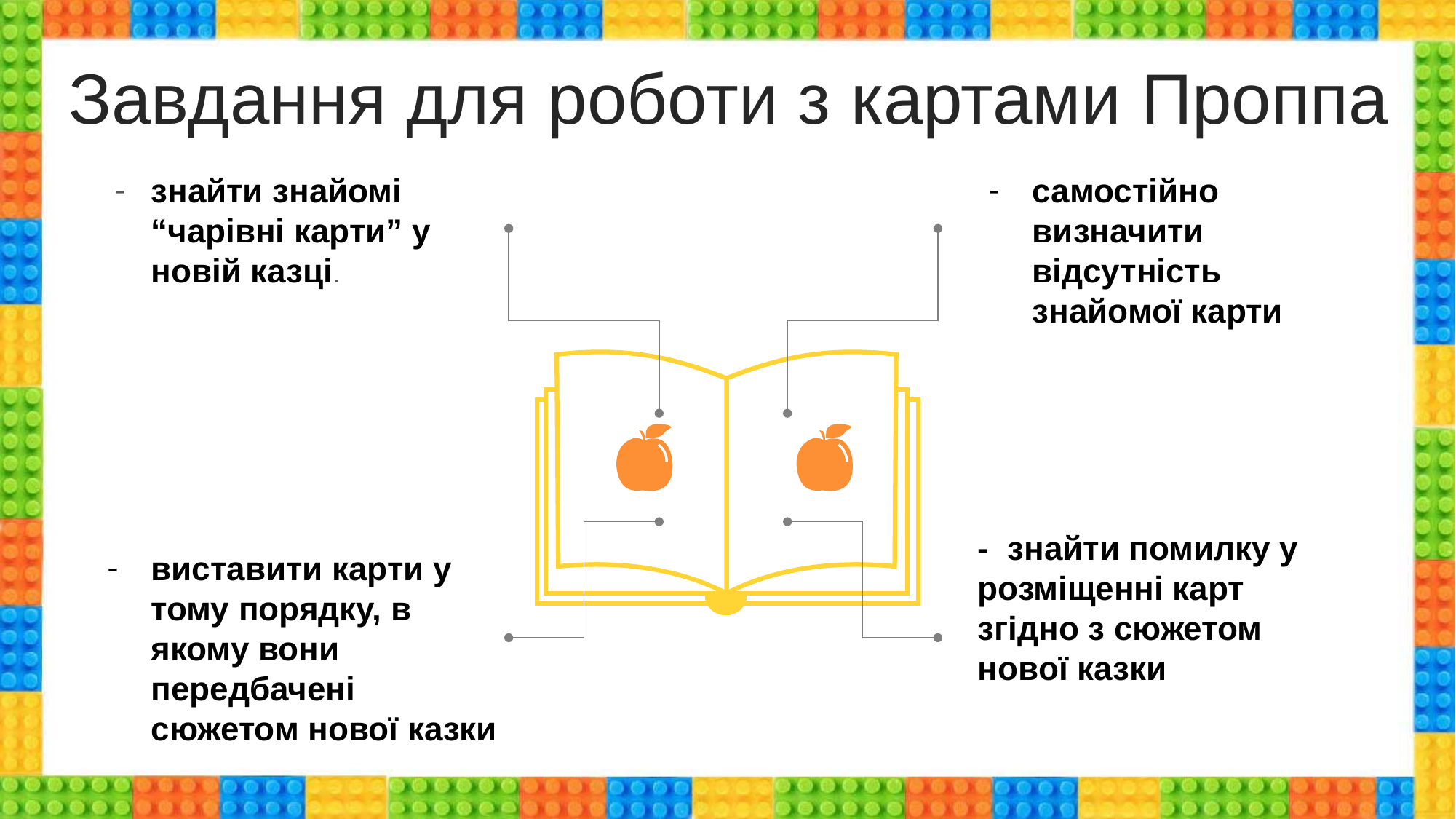

Завдання для роботи з картами Проппа
знайти знайомі “чарівні карти” у новій казці.
самостійно визначити відсутність знайомої карти

-  знайти помилку у розміщенні карт згідно з сюжетом нової казки
виставити карти у тому порядку, в якому вони передбачені сюжетом нової казки